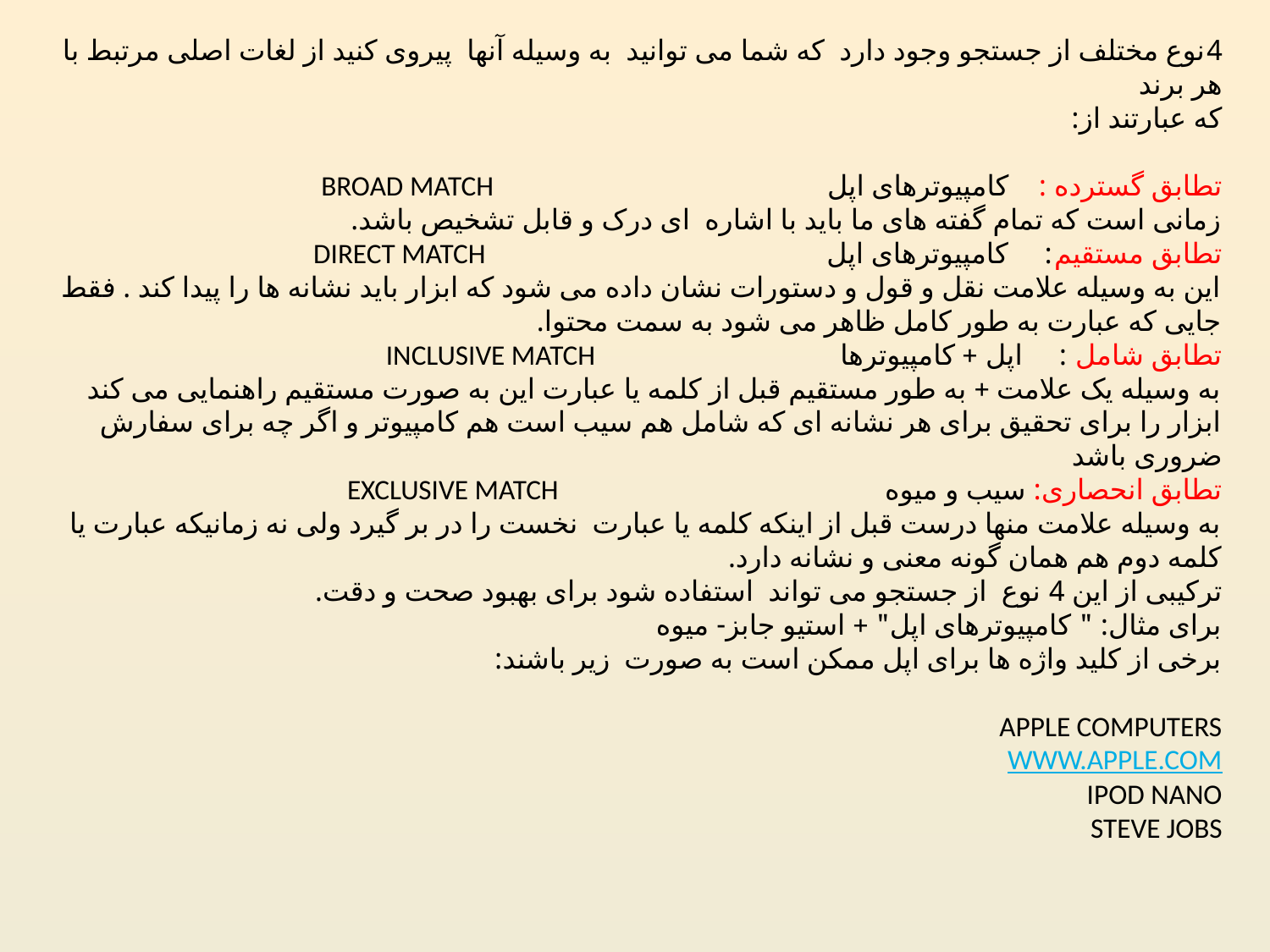

# 4نوع مختلف از جستجو وجود دارد  که شما می توانید  به وسیله آنها  پیروی کنید از لغات اصلی مرتبط با هر برند که عبارتند از: تطابق گسترده :    کامپیوترهای اپل                                             broad match زمانی است که تمام گفته های ما باید با اشاره  ای درک و قابل تشخیص باشد. تطابق مستقیم:     کامپیوترهای اپل                                              direct match این به وسیله علامت نقل و قول و دستورات نشان داده می شود که ابزار باید نشانه ها را پیدا کند . فقط جایی که عبارت به طور کامل ظاهر می شود به سمت محتوا. تطابق شامل :     اپل + کامپیوترها                                 inclusive match به وسیله یک علامت + به طور مستقیم قبل از کلمه یا عبارت این به صورت مستقیم راهنمایی می کند ابزار را برای تحقیق برای هر نشانه ای که شامل هم سیب است هم کامپیوتر و اگر چه برای سفارش ضروری باشد تطابق انحصاری: سیب و میوه                                            exclusive match به وسیله علامت منها درست قبل از اینکه کلمه یا عبارت  نخست را در بر گیرد ولی نه زمانیکه عبارت یا کلمه دوم هم همان گونه معنی و نشانه دارد. ترکیبی از این 4 نوع  از جستجو می تواند  استفاده شود برای بهبود صحت و دقت. برای مثال: " کامپیوترهای اپل" + استیو جابز- میوه برخی از کلید واژه ها برای اپل ممکن است به صورت  زیر باشند: apple computers www.apple.com ipod nano steve jobs